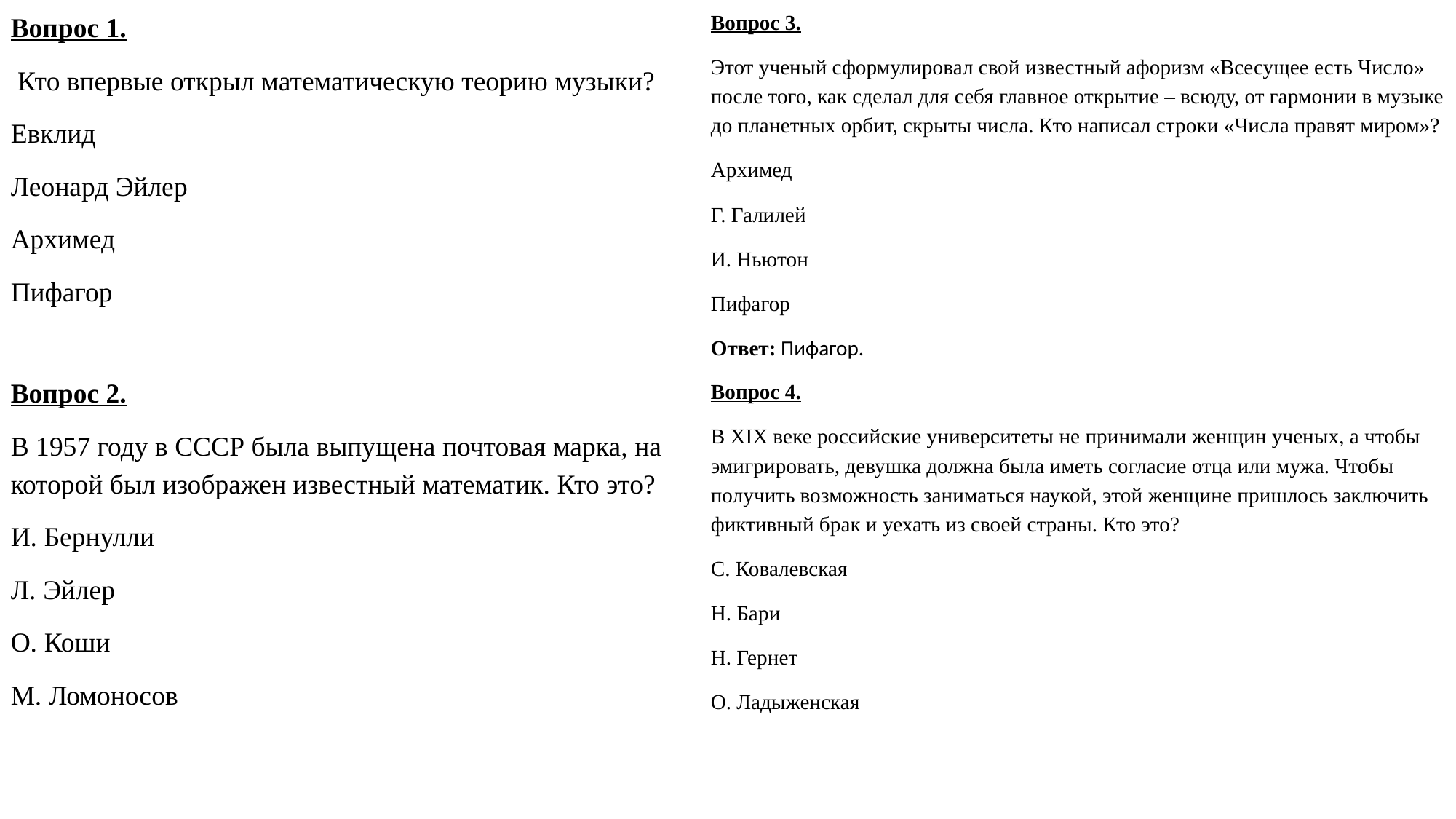

Вопрос 1.
 Кто впервые открыл математическую теорию музыки?
Евклид
Леонард Эйлер
Архимед
Пифагор

Вопрос 2.
В 1957 году в СССР была выпущена почтовая марка, на которой был изображен известный математик. Кто это?
И. Бернулли
Л. Эйлер
О. Коши
М. Ломоносов

Вопрос 3.
Этот ученый сформулировал свой известный афоризм «Всесущее есть Число» после того, как сделал для себя главное открытие – всюду, от гармонии в музыке до планетных орбит, скрыты числа. Кто написал строки «Числа правят миром»?
Архимед
Г. Галилей
И. Ньютон
Пифагор
Ответ: Пифагор.
Вопрос 4.
В XIX веке российские университеты не принимали женщин ученых, а чтобы эмигрировать, девушка должна была иметь согласие отца или мужа. Чтобы получить возможность заниматься наукой, этой женщине пришлось заключить фиктивный брак и уехать из своей страны. Кто это?
С. Ковалевская
Н. Бари
Н. Гернет
О. Ладыженская